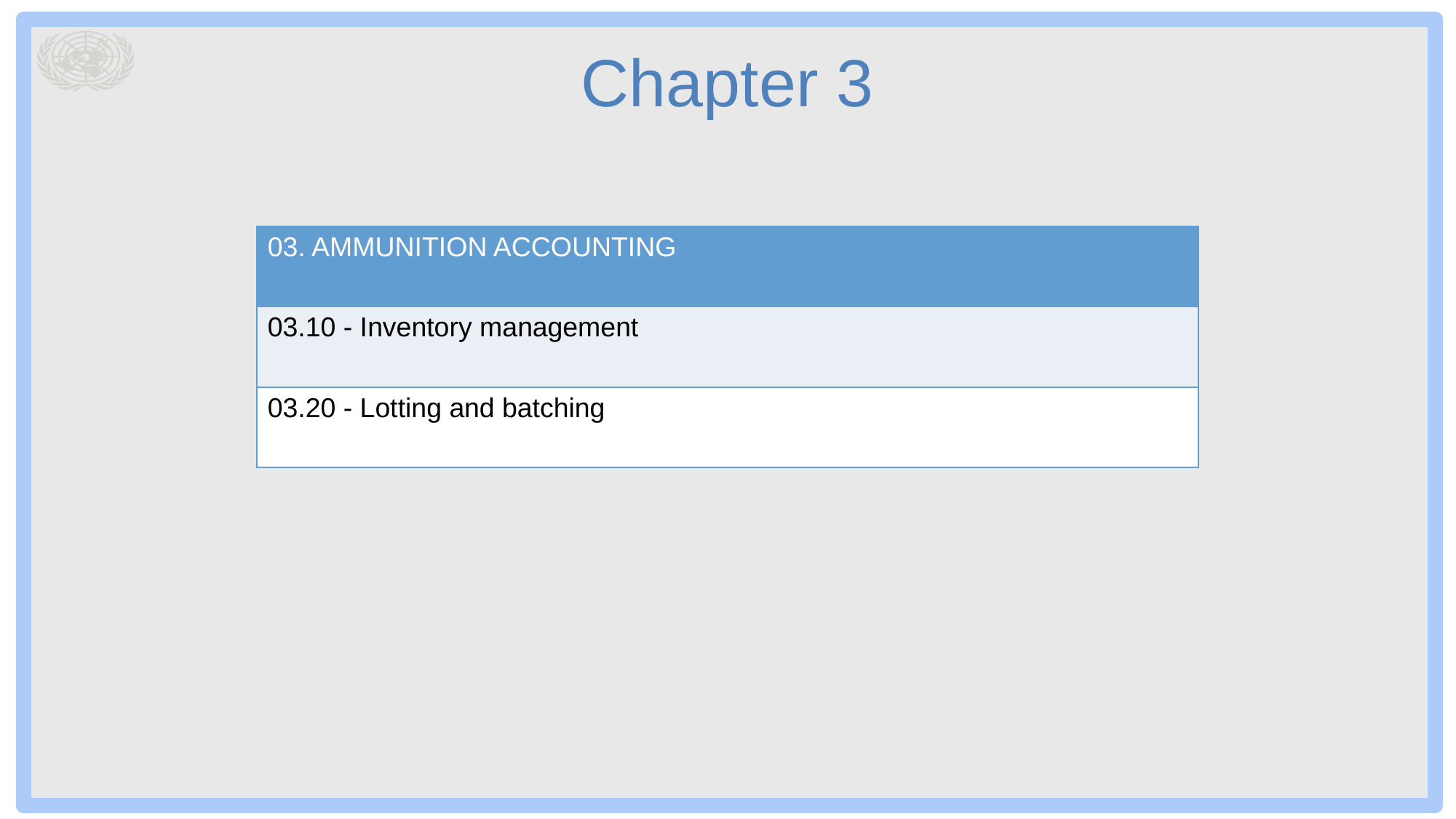

# Chapter 3
| 03. AMMUNITION ACCOUNTING |
| --- |
| 03.10 - Inventory management |
| 03.20 - Lotting and batching |